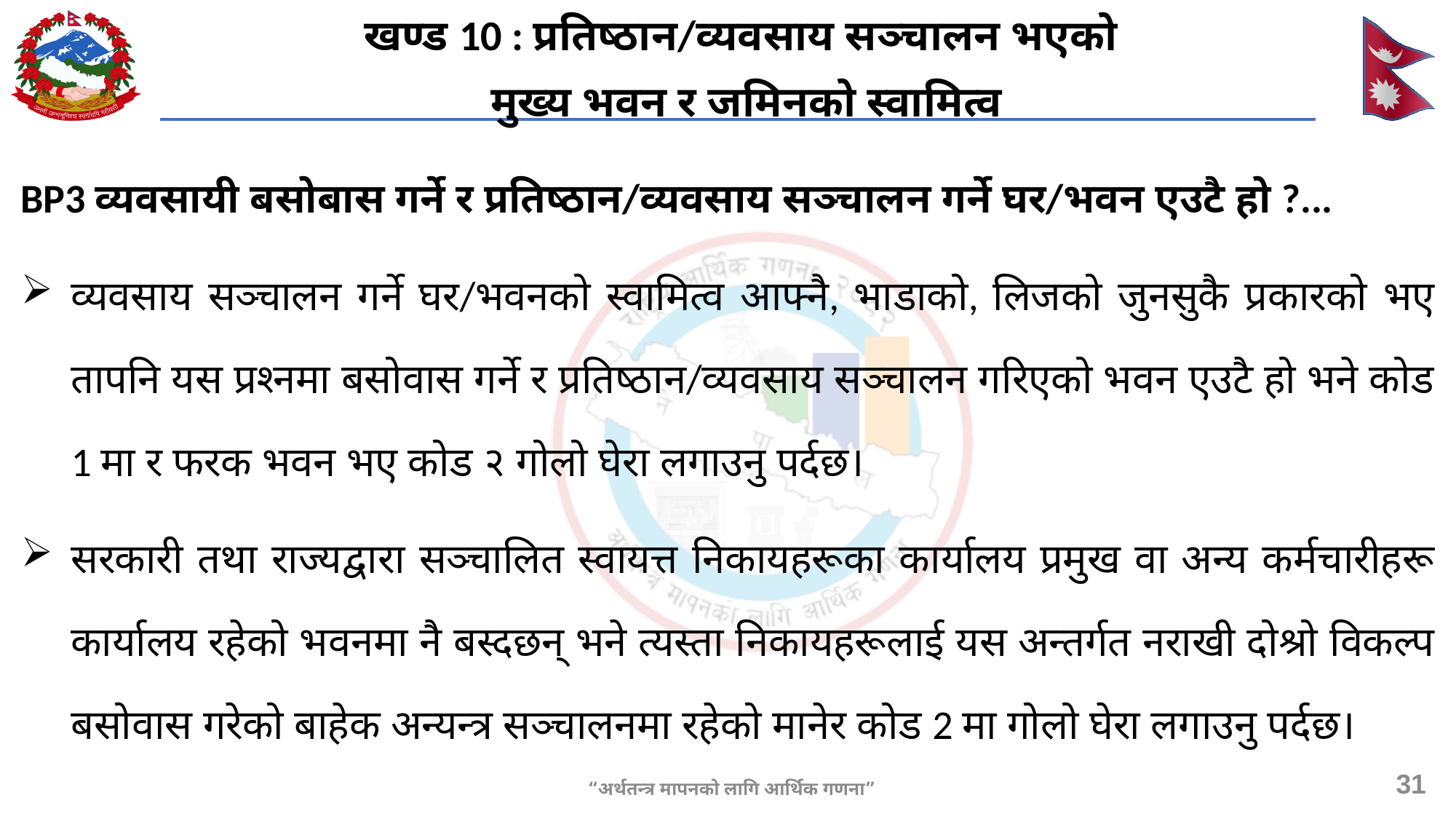

खण्ड 10 : प्रतिष्ठान/व्यवसाय सञ्चालन भएको
मुख्य भवन र जमिनको स्वामित्व
BP3 व्यवसायी बसोबास गर्ने र प्रतिष्ठान/व्यवसाय सञ्चालन गर्ने घर/भवन एउटै हो ?...
व्यवसाय सञ्चालन गर्ने घर/भवनको स्वामित्व आफ्नै, भाडाको, लिजको जुनसुकै प्रकारको भए तापनि यस प्रश्नमा बसोवास गर्ने र प्रतिष्ठान/व्यवसाय सञ्चालन गरिएको भवन एउटै हो भने कोड 1 मा र फरक भवन भए कोड २ गोलो घेरा लगाउनु पर्दछ।
सरकारी तथा राज्यद्वारा सञ्चालित स्वायत्त निकायहरूका कार्यालय प्रमुख वा अन्य कर्मचारीहरू कार्यालय रहेको भवनमा नै बस्दछन् भने त्यस्ता निकायहरूलाई यस अन्तर्गत नराखी दोश्रो विकल्प बसोवास गरेको बाहेक अन्यन्त्र सञ्चालनमा रहेको मानेर कोड 2 मा गोलो घेरा लगाउनु पर्दछ।
31
“अर्थतन्त्र मापनको लागि आर्थिक गणना”